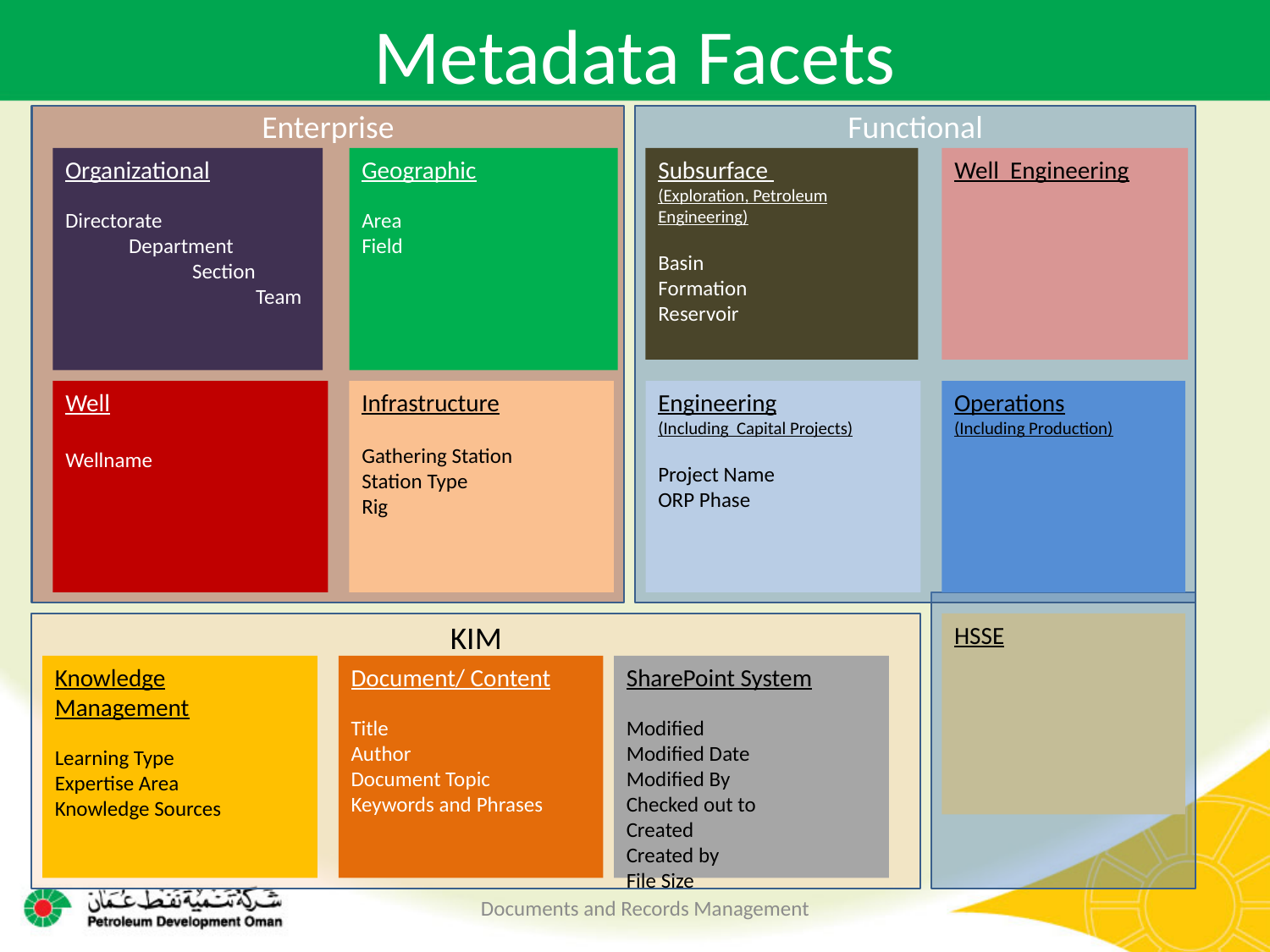

# Metadata Facets
Enterprise

Functional

Organizational

Directorate
Department
Section
Team

Geographic

Area
Field

Subsurface
(Exploration, Petroleum Engineering)

Basin
Formation
Reservoir
Well  Engineering

Well

Wellname

Infrastructure

Gathering Station
Station Type
Rig

Engineering
(Including  Capital Projects)

Project Name
ORP Phase

Operations
(Including Production)

KIM

HSSE

Knowledge Management

Learning Type
Expertise Area
Knowledge Sources

Document/ Content

Title
Author
Document Topic
Keywords and Phrases
SharePoint System

Modified
Modified Date
Modified By
Checked out to
Created
Created by
File Size
Documents and Records Management